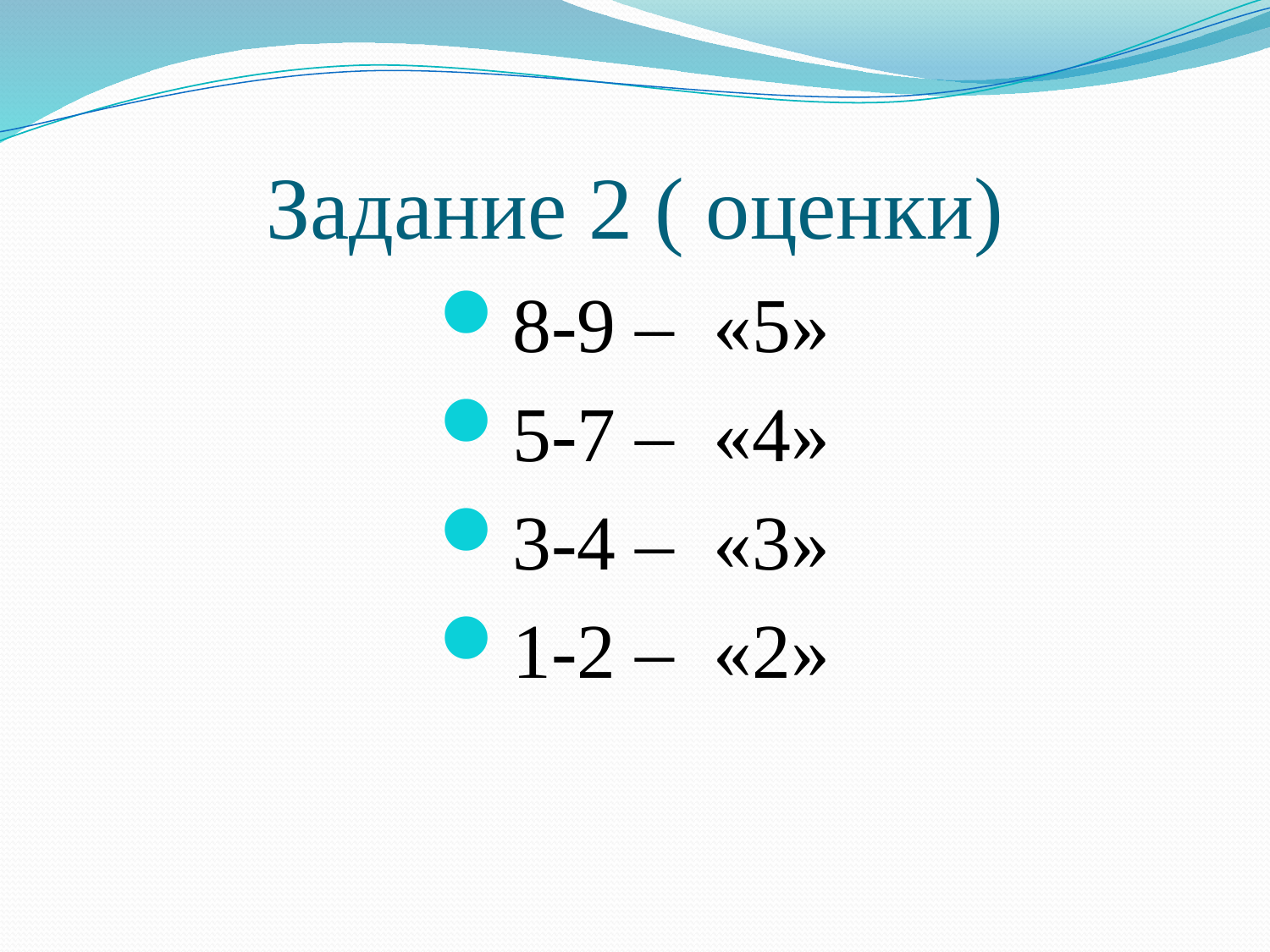

# Задание 2 ( оценки)
8-9 –  «5»
5-7 –  «4»
3-4 –  «3»
1-2 –  «2»